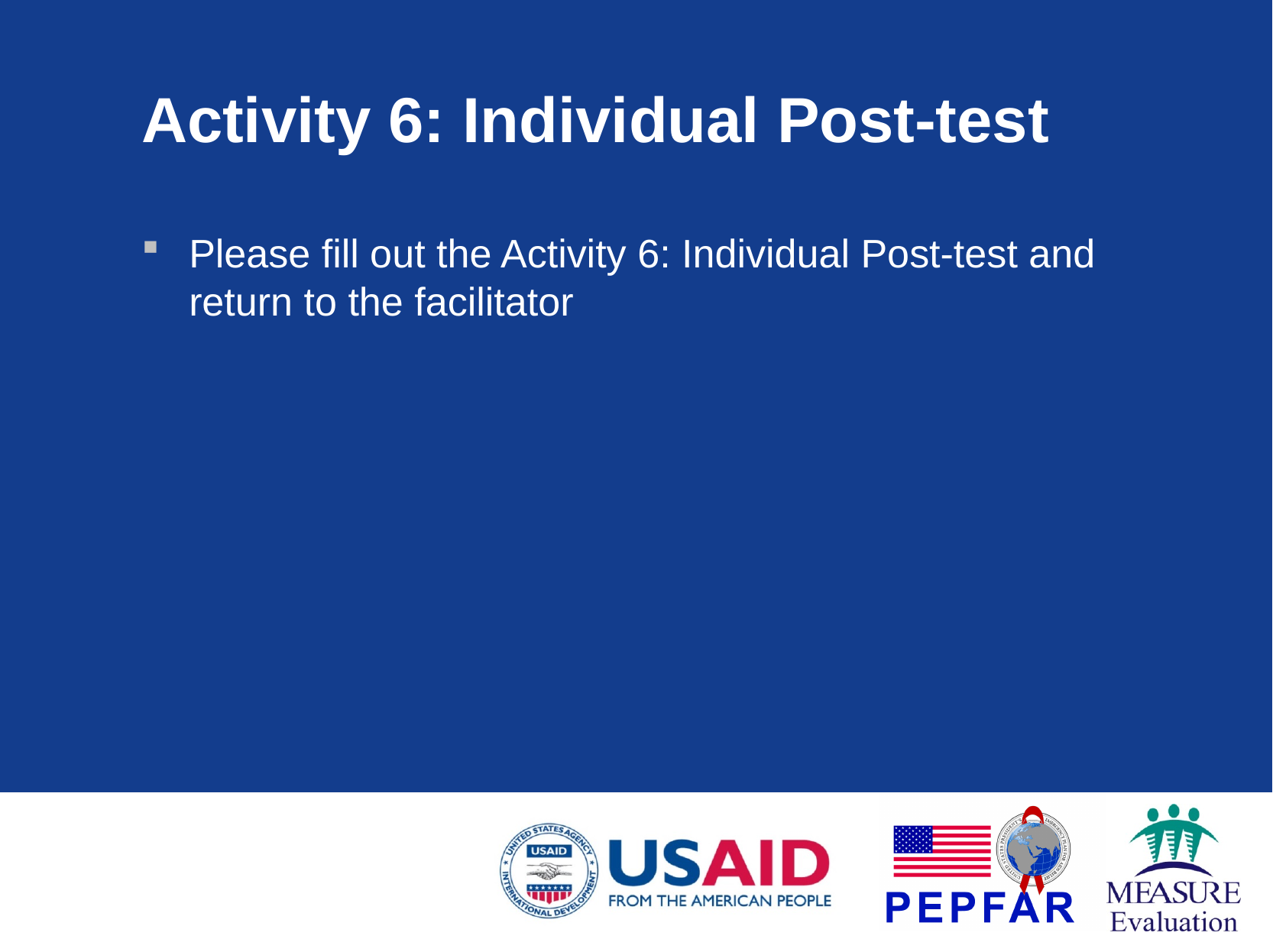

# Activity 6: Individual Post-test
Please fill out the Activity 6: Individual Post-test and return to the facilitator